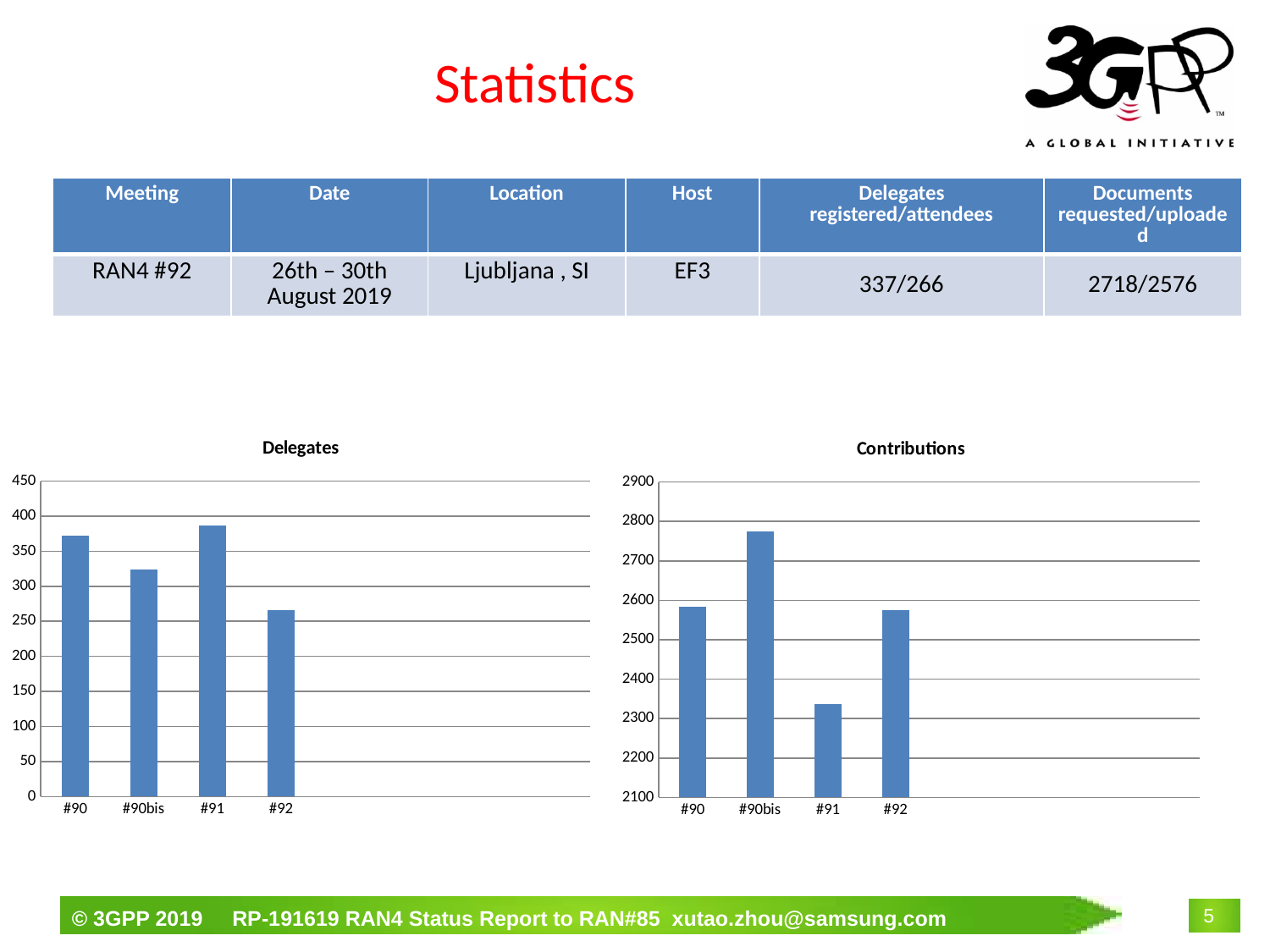

# Statistics
| Meeting | Date | Location | Host | Delegates registered/attendees | Documents requested/uploaded |
| --- | --- | --- | --- | --- | --- |
| RAN4 #92 | 26th – 30th August 2019 | Ljubljana , SI | EF3 | 337/266 | 2718/2576 |

### Chart:

| Category | Delegates |
|---|---|
| #90 | 372.0 |
| #90bis | 324.0 |
| #91 | 387.0 |
| #92 | 266.0 |

### Chart:

| Category | Contributions |
|---|---|
| #90 | 2584.0 |
| #90bis | 2774.0 |
| #91 | 2337.0 |
| #92 | 2576.0 |